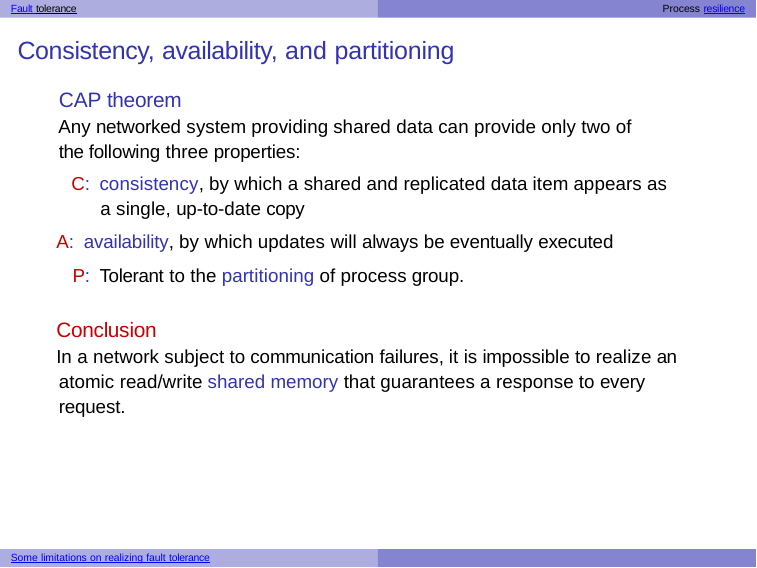

Fault tolerance	Process resilience
# Consistency, availability, and partitioning
CAP theorem
Any networked system providing shared data can provide only two of the following three properties:
C: consistency, by which a shared and replicated data item appears as a single, up-to-date copy
A: availability, by which updates will always be eventually executed P: Tolerant to the partitioning of process group.

Conclusion
In a network subject to communication failures, it is impossible to realize an atomic read/write shared memory that guarantees a response to every request.

Some limitations on realizing fault tolerance